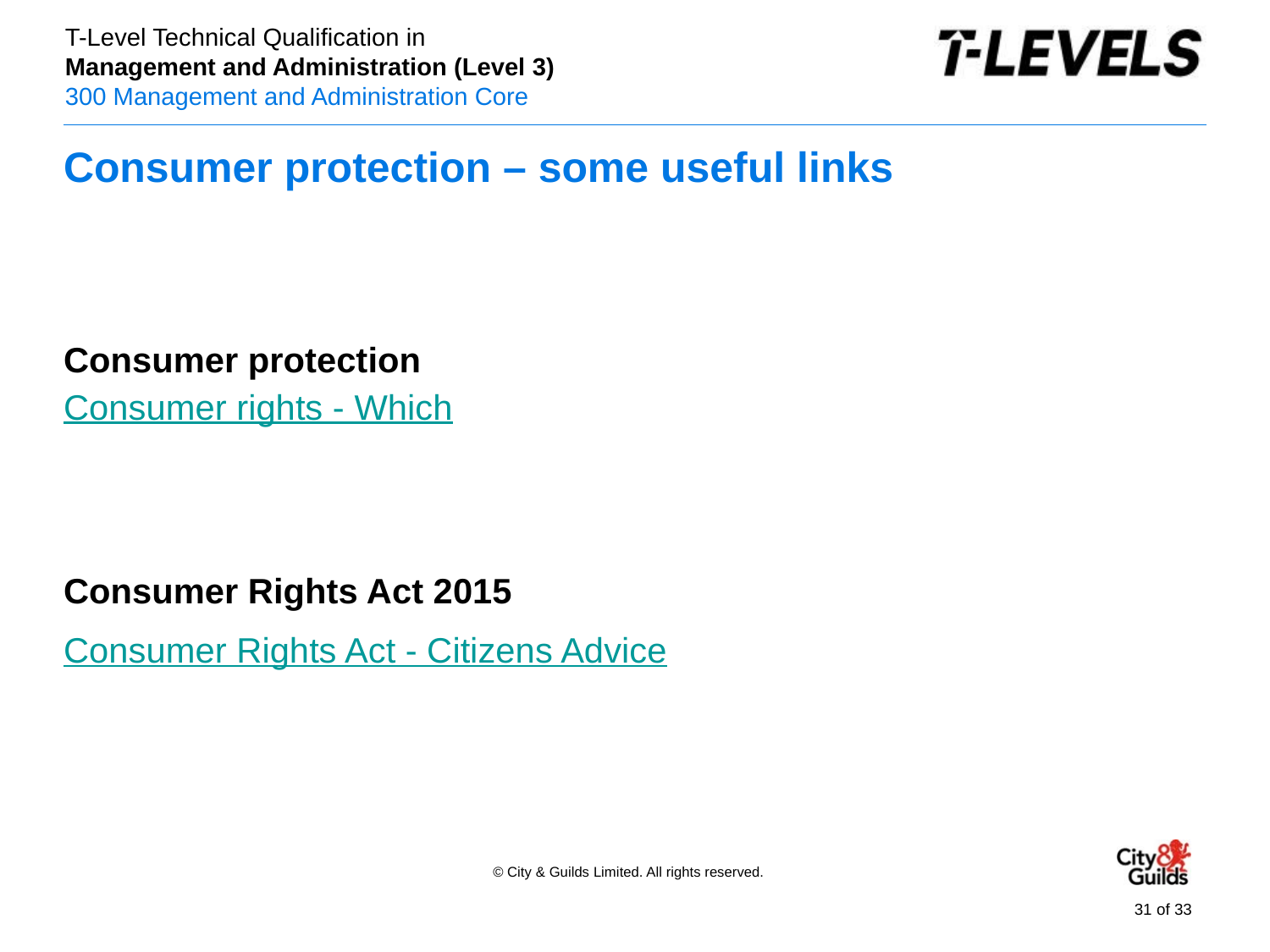

# Consumer protection – some useful links

Consumer protection
Consumer rights - Which

Consumer Rights Act 2015
Consumer Rights Act - Citizens Advice